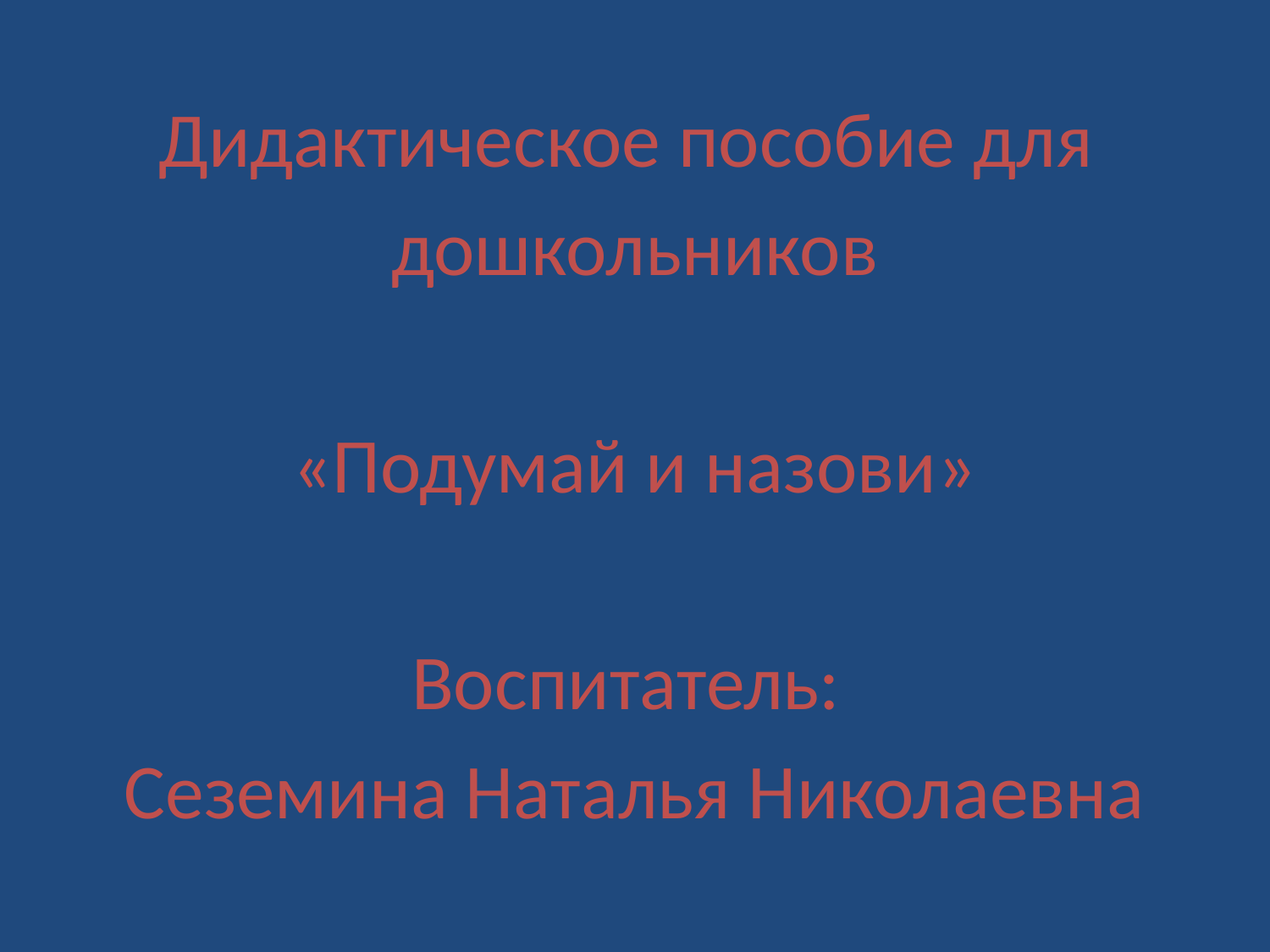

Дидактическое пособие для
дошкольников

«Подумай и назови»

Воспитатель:
Сеземина Наталья Николаевна

#